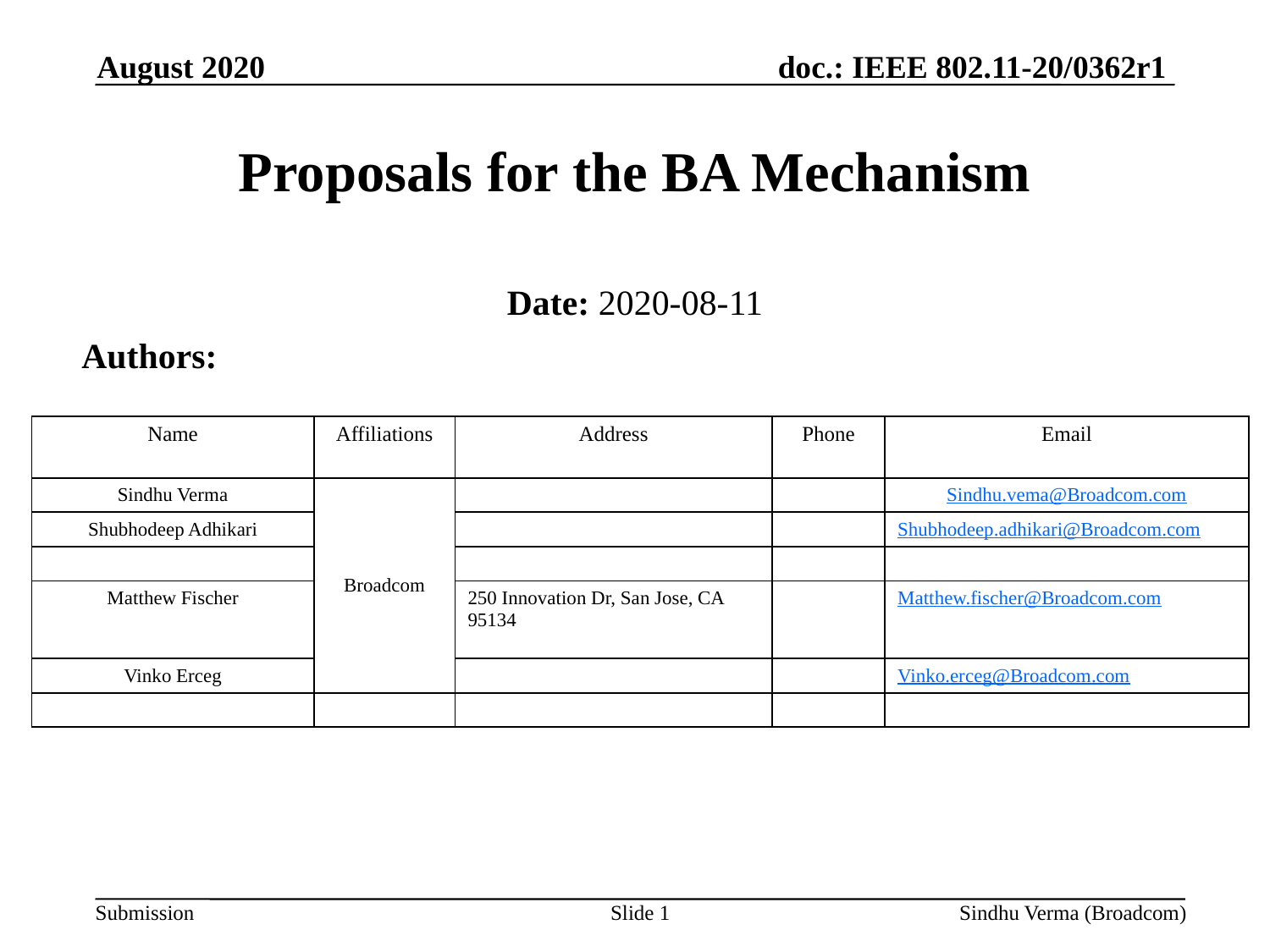

August 2020
# Proposals for the BA Mechanism
Date: 2020-08-11
Authors:
| Name | Affiliations | Address | Phone | Email |
| --- | --- | --- | --- | --- |
| Sindhu Verma | Broadcom |  |  | Sindhu.vema@Broadcom.com |
| Shubhodeep Adhikari |  |  |  | Shubhodeep.adhikari@Broadcom.com |
|  |  |  |  |  |
| Matthew Fischer |  | 250 Innovation Dr, San Jose, CA 95134 |  | Matthew.fischer@Broadcom.com |
| Vinko Erceg |  |  |  | Vinko.erceg@Broadcom.com |
|  |  |  |  |  |
Slide 1
Sindhu Verma (Broadcom)